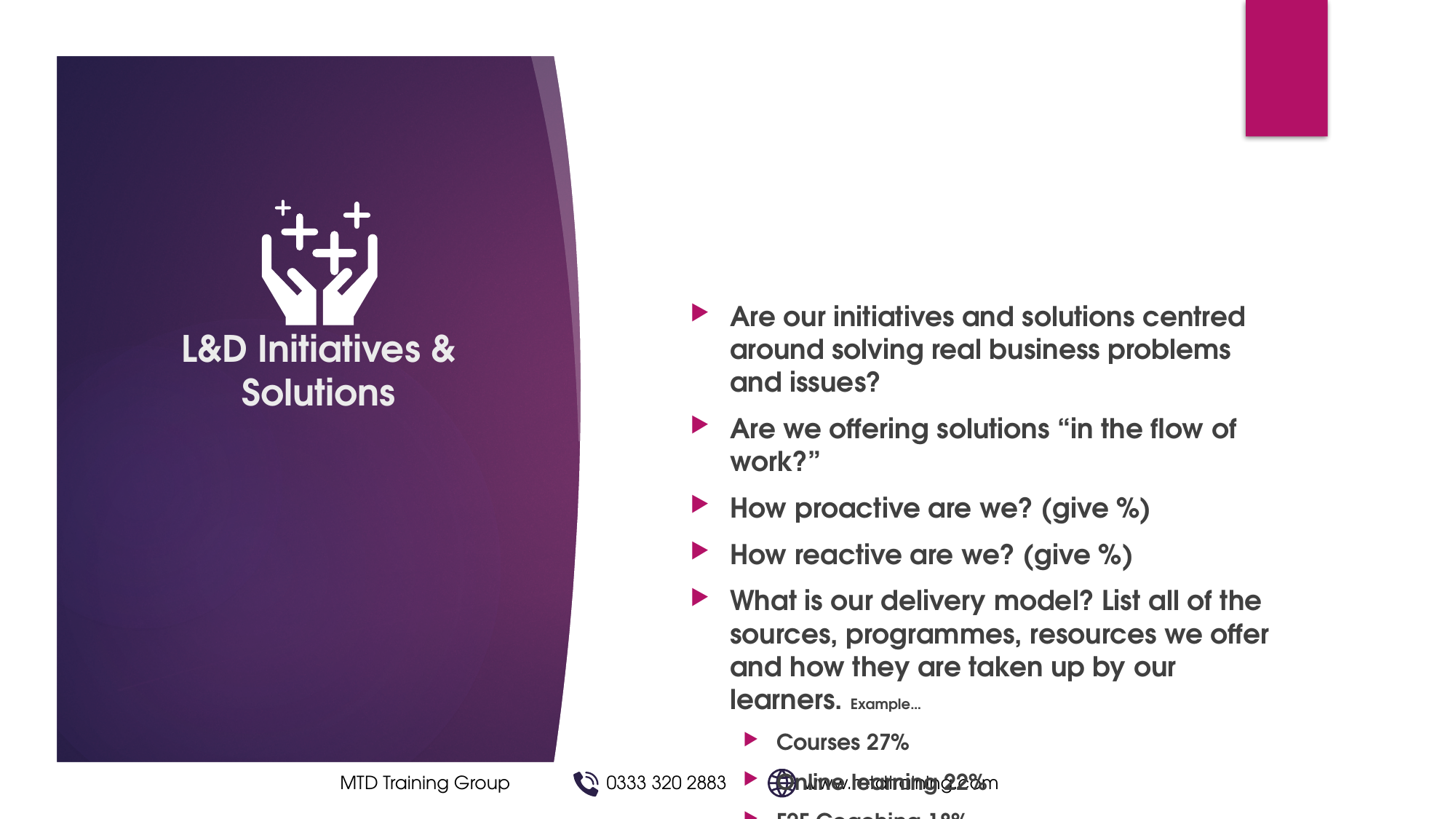

# L&D Initiatives & Solutions
Are our initiatives and solutions centred around solving real business problems and issues?
Are we offering solutions “in the flow of work?”
How proactive are we? (give %)
How reactive are we? (give %)
What is our delivery model? List all of the sources, programmes, resources we offer and how they are taken up by our learners. Example…
Courses 27%
Online learning 22%
F2F Coaching 18%